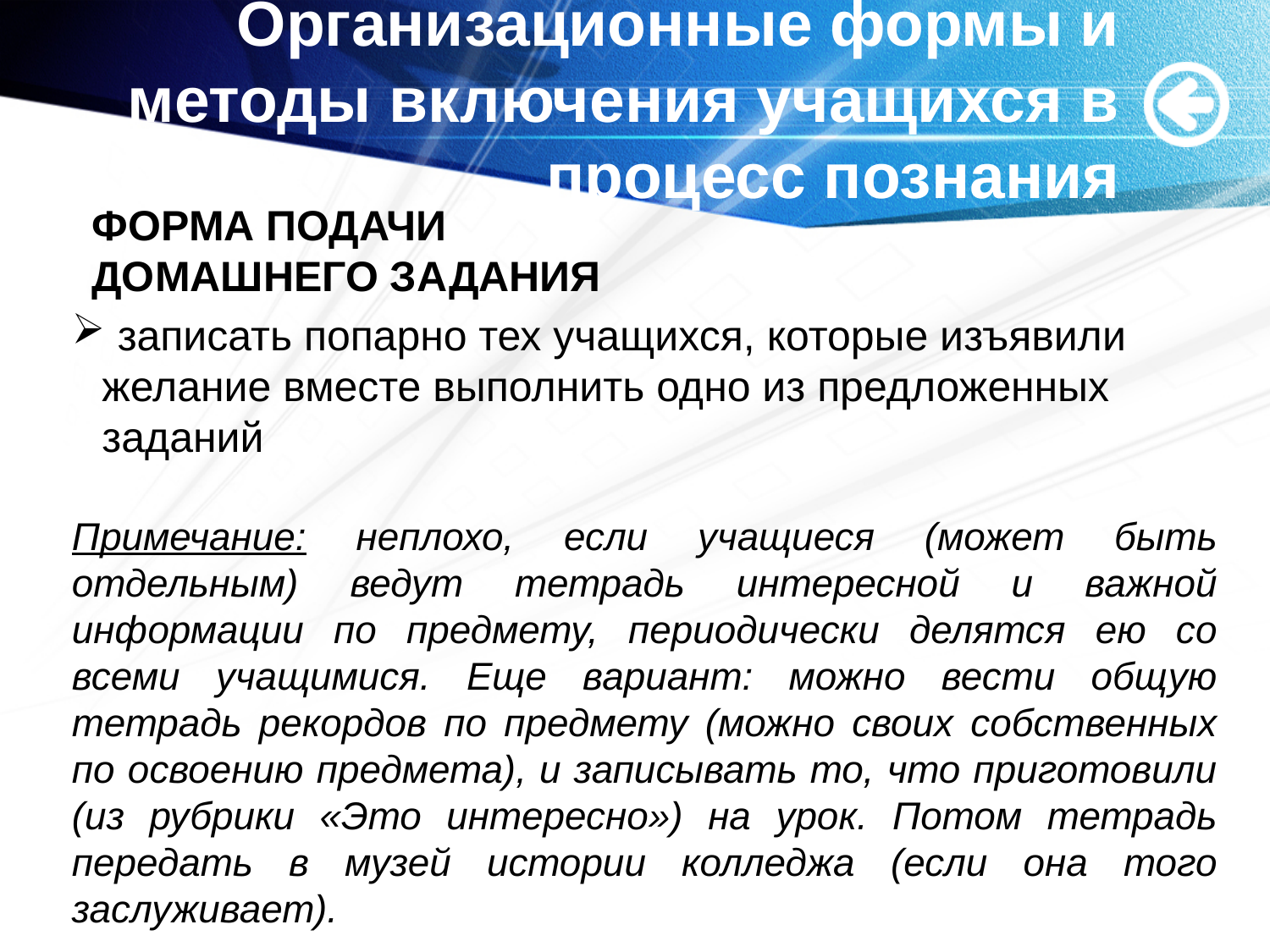

# Организационные формы и методы включения учащихся в процесс познания
Форма подачи Домашнего задания
 записать попарно тех учащихся, которые изъявили
желание вместе выполнить одно из предложенных
заданий

Примечание: неплохо, если учащиеся (может быть отдельным) ведут тетрадь интересной и важной информации по предмету, периодически делятся ею со всеми учащимися. Еще вариант: можно вести общую тетрадь рекордов по предмету (можно своих собственных по освоению предмета), и записывать то, что приготовили (из рубрики «Это интересно») на урок. Потом тетрадь передать в музей истории колледжа (если она того заслуживает).